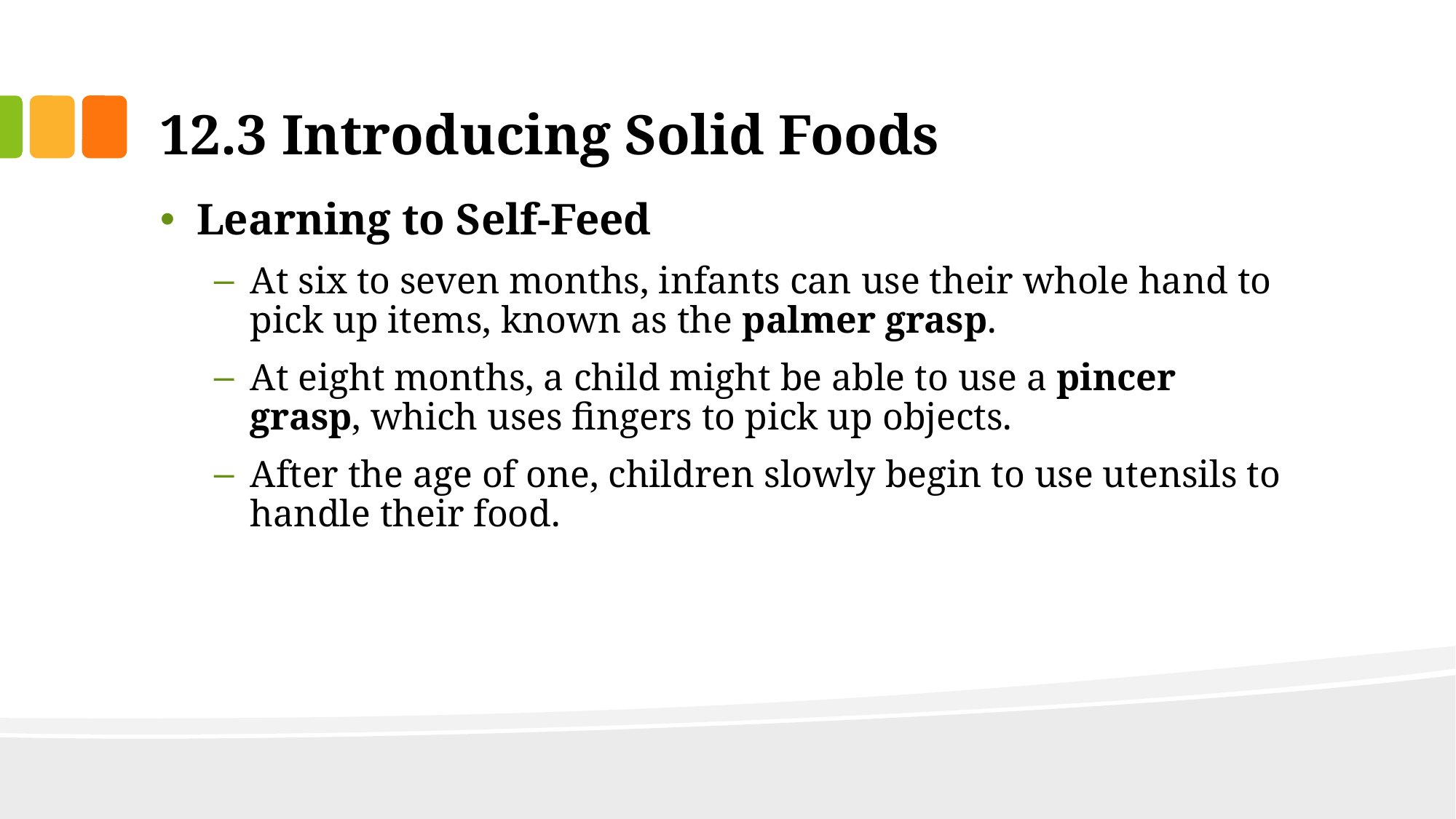

# 12.3 Introducing Solid Foods
Learning to Self-Feed
At six to seven months, infants can use their whole hand to pick up items, known as the palmer grasp.
At eight months, a child might be able to use a pincer grasp, which uses fingers to pick up objects.
After the age of one, children slowly begin to use utensils to handle their food.